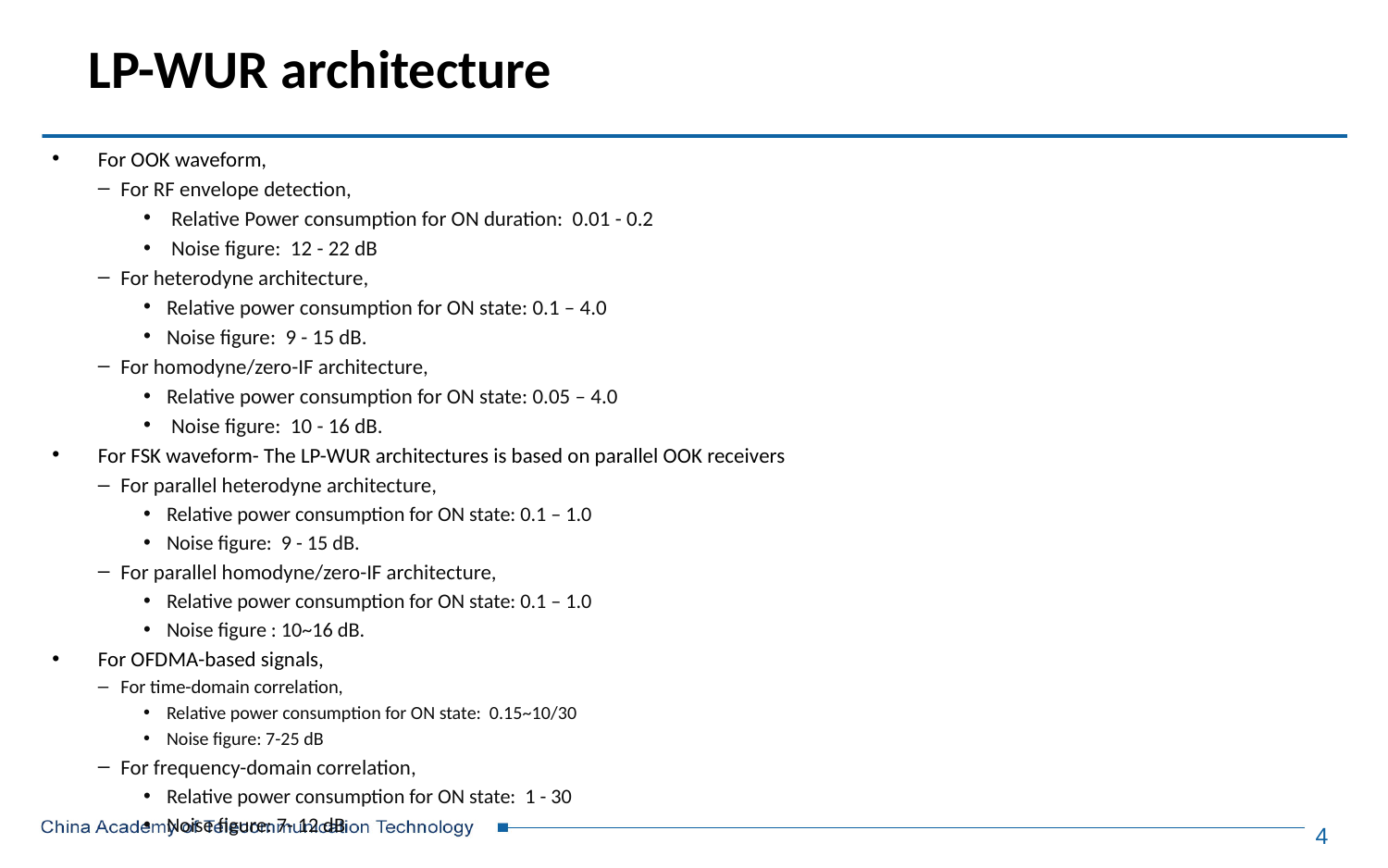

# LP-WUR architecture
For OOK waveform,
For RF envelope detection,
 Relative Power consumption for ON duration:  0.01 - 0.2
 Noise figure:  12 - 22 dB
For heterodyne architecture,
Relative power consumption for ON state: 0.1 – 4.0
Noise figure:  9 - 15 dB.
For homodyne/zero-IF architecture,
Relative power consumption for ON state: 0.05 – 4.0
 Noise figure:  10 - 16 dB.
For FSK waveform- The LP-WUR architectures is based on parallel OOK receivers
For parallel heterodyne architecture,
Relative power consumption for ON state: 0.1 – 1.0
Noise figure:  9 - 15 dB.
For parallel homodyne/zero-IF architecture,
Relative power consumption for ON state: 0.1 – 1.0
Noise figure : 10~16 dB.
For OFDMA-based signals,
For time-domain correlation,
Relative power consumption for ON state:  0.15~10/30
Noise figure: 7-25 dB
For frequency-domain correlation,
Relative power consumption for ON state:  1 - 30
Noise figure: 7- 12 dB

4